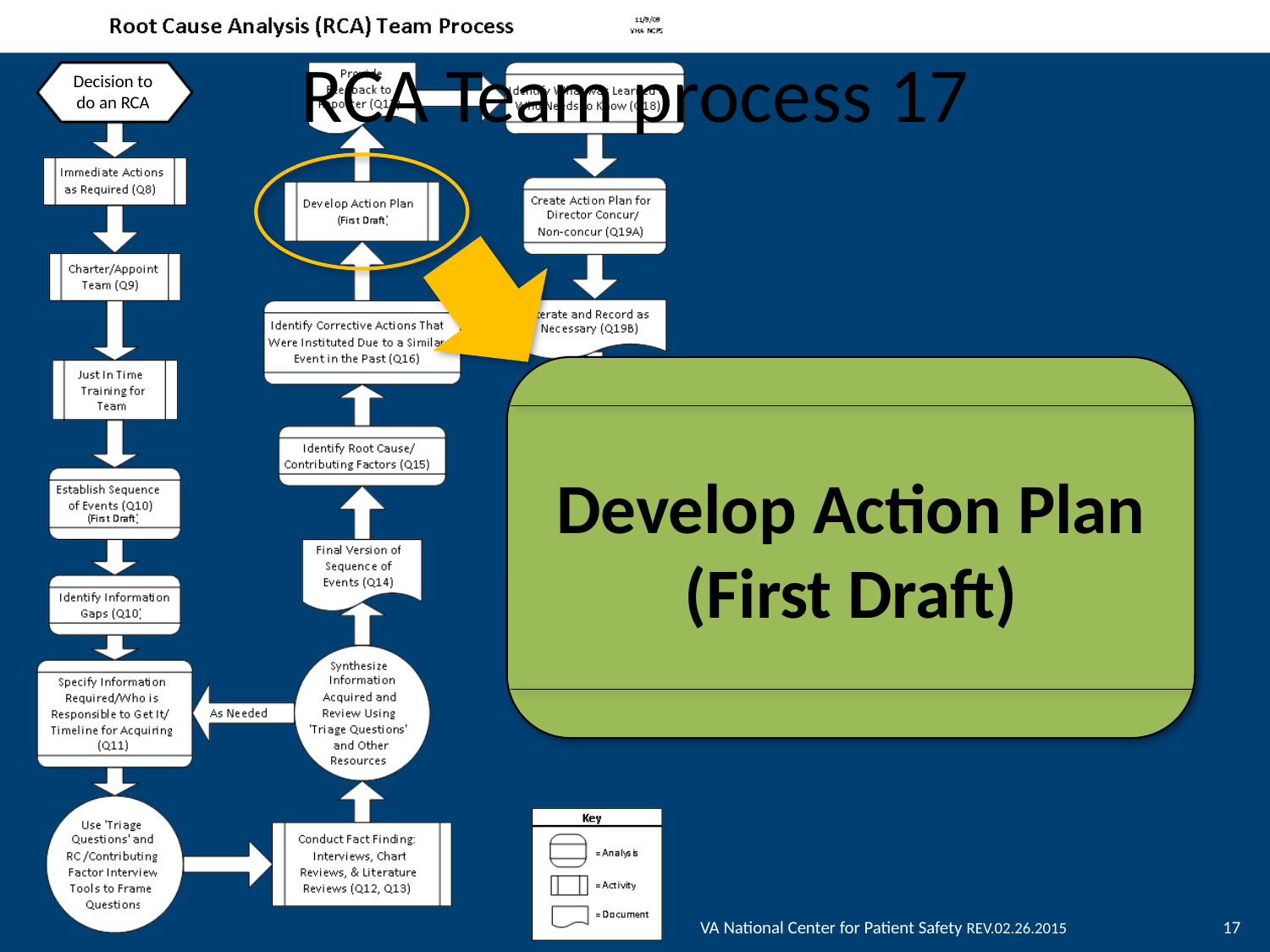

RCA Team process 17

Develop Action Plan (First Draft)